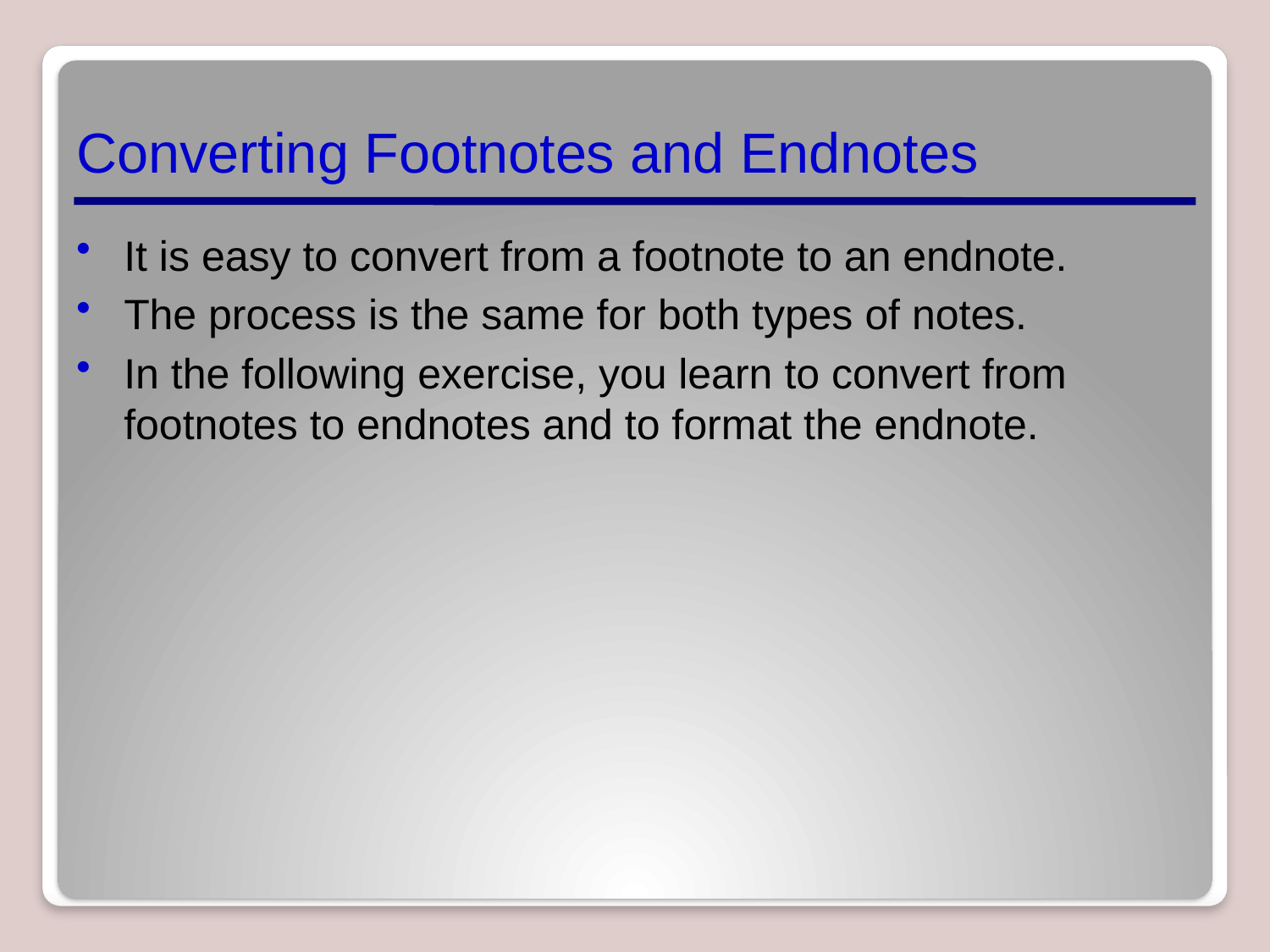

# Converting Footnotes and Endnotes
It is easy to convert from a footnote to an endnote.
The process is the same for both types of notes.
In the following exercise, you learn to convert from footnotes to endnotes and to format the endnote.